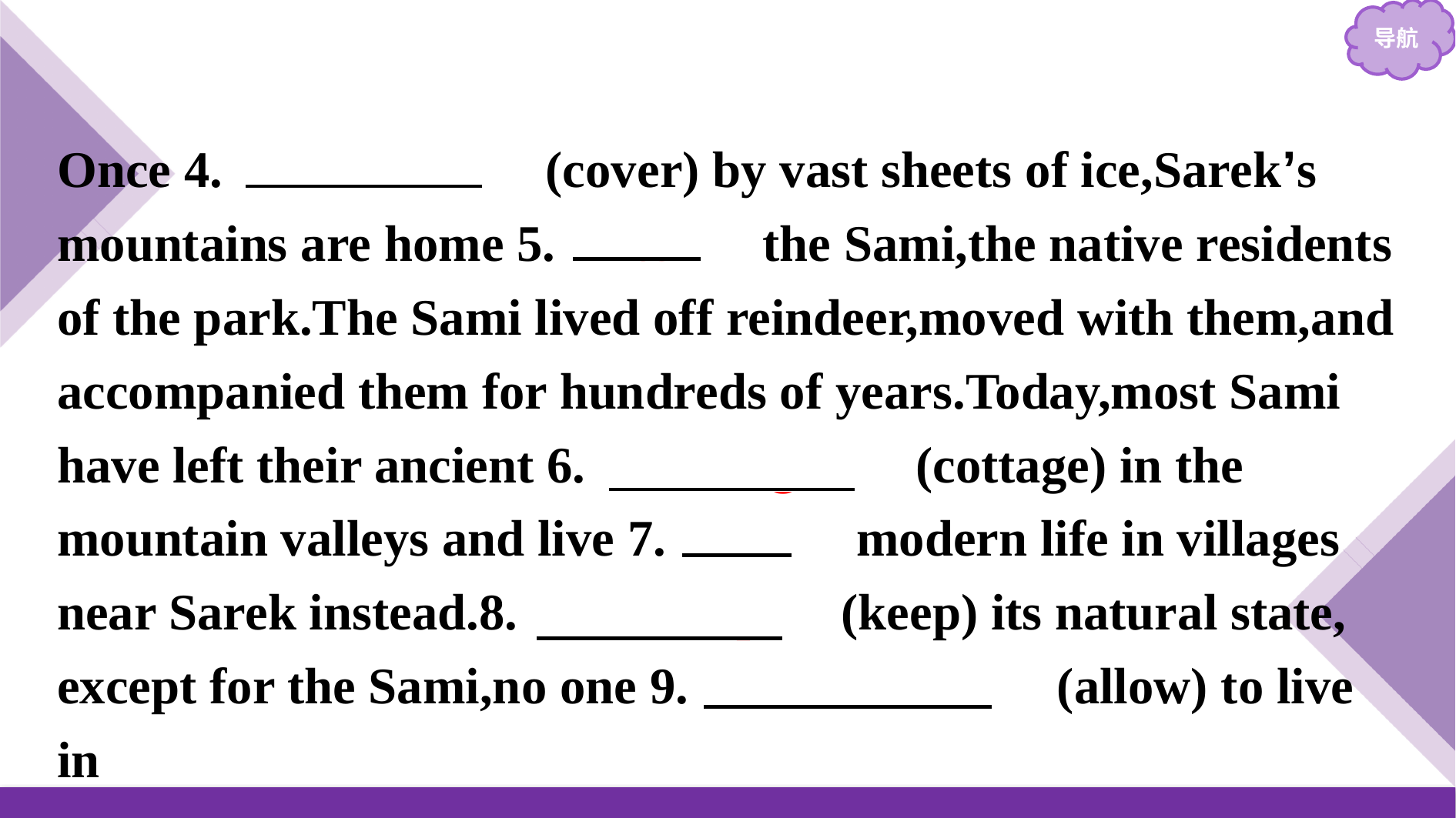

Once 4.　covered　(cover) by vast sheets of ice,Sarek’s mountains are home 5.　to　 the Sami,the native residents of the park.The Sami lived off reindeer,moved with them,and accompanied them for hundreds of years.Today,most Sami have left their ancient 6.　cottages　(cottage) in the mountain valleys and live 7.　a　 modern life in villages near Sarek instead.8.　To keep　(keep) its natural state,
except for the Sami,no one 9.　is allowed　(allow) to live in